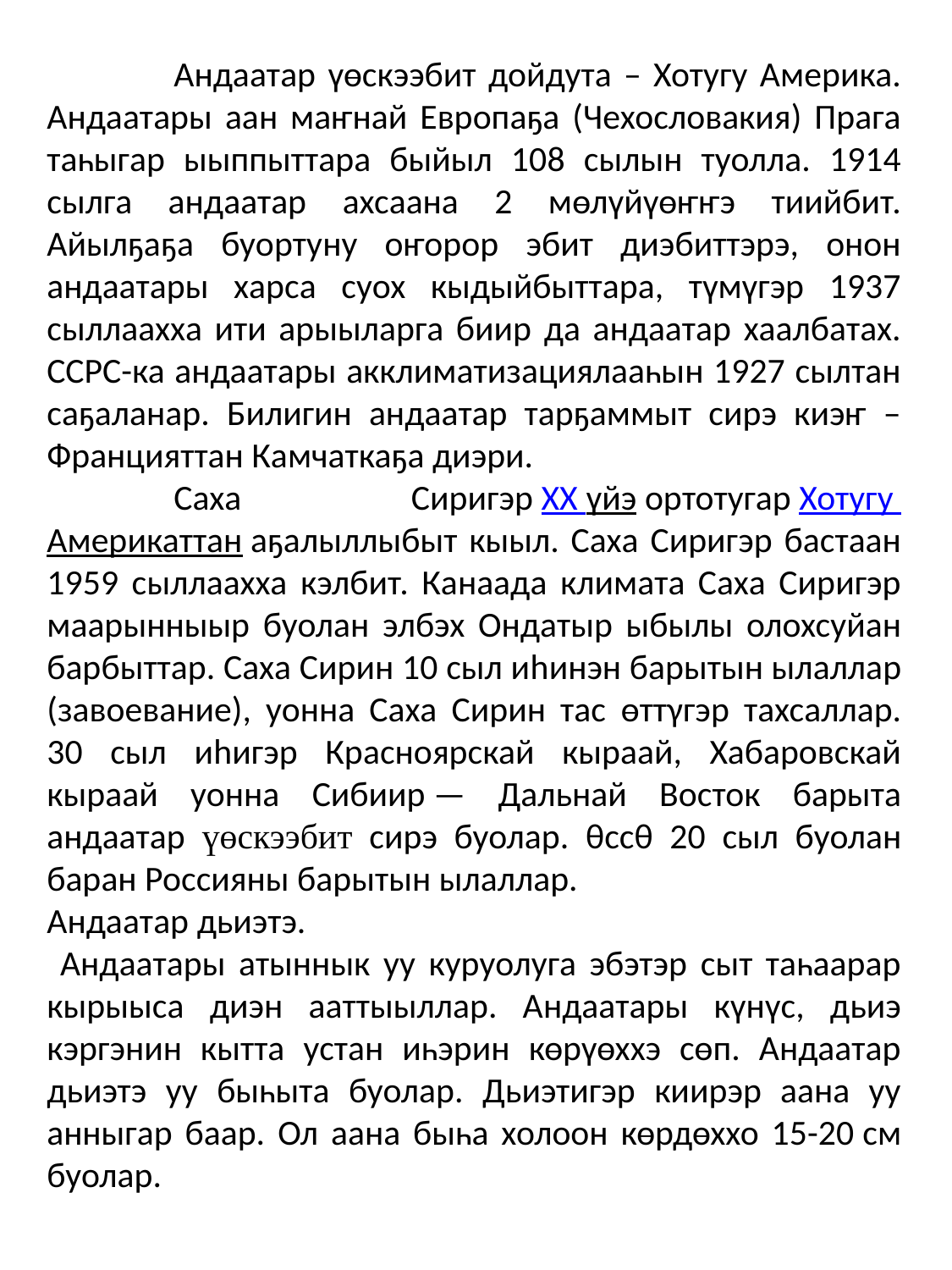

Андаатар үөскээбит дойдута – Хотугу Америка. Андаатары аан маҥнай Европаҕа (Чехословакия) Прага таһыгар ыыппыттара быйыл 108 сылын туолла. 1914 сылга андаатар ахсаана 2 мөлүйүөҥҥэ тиийбит. Айылҕаҕа буортуну оҥорор эбит диэбиттэрэ, онон андаатары харса суох кыдыйбыттара, түмүгэр 1937 сыллаахха ити арыыларга биир да андаатар хаалбатах. ССРС-ка андаатары акклиматизациялааһын 1927 сылтан саҕаланар. Билигин андаатар тарҕаммыт сирэ киэҥ – Францияттан Камчаткаҕа диэри.
	Саха Сиригэр XX үйэ ортотугар Хотугу Америкаттан аҕалыллыбыт кыыл. Саха Сиригэр бастаан 1959 сыллаахха кэлбит. Канаада климата Саха Сиригэр маарынныыр буолан элбэх Ондатыр ыбылы олохсуйан барбыттар. Саха Сирин 10 сыл иhинэн барытын ылаллар (завоевание), уонна Саха Сирин тас өттγгэр тахсаллар. 30 сыл иhигэр Красноярскай кыраай, Хабаровскай кыраай уонна Сибиир — Дальнай Восток барыта андаатар үөскээбит сирэ буолар. θссθ 20 сыл буолан баран Россияны барытын ылаллар.
Андаатар дьиэтэ.
 Андаатары атыннык уу куруолуга эбэтэр сыт таһаарар кырыыса диэн ааттыыллар. Андаатары күнүс, дьиэ кэргэнин кытта устан иһэрин көрүөххэ сөп. Андаатар дьиэтэ уу быһыта буолар. Дьиэтигэр киирэр аана уу анныгар баар. Ол аана быһа холоон көрдөххо 15-20 см буолар.